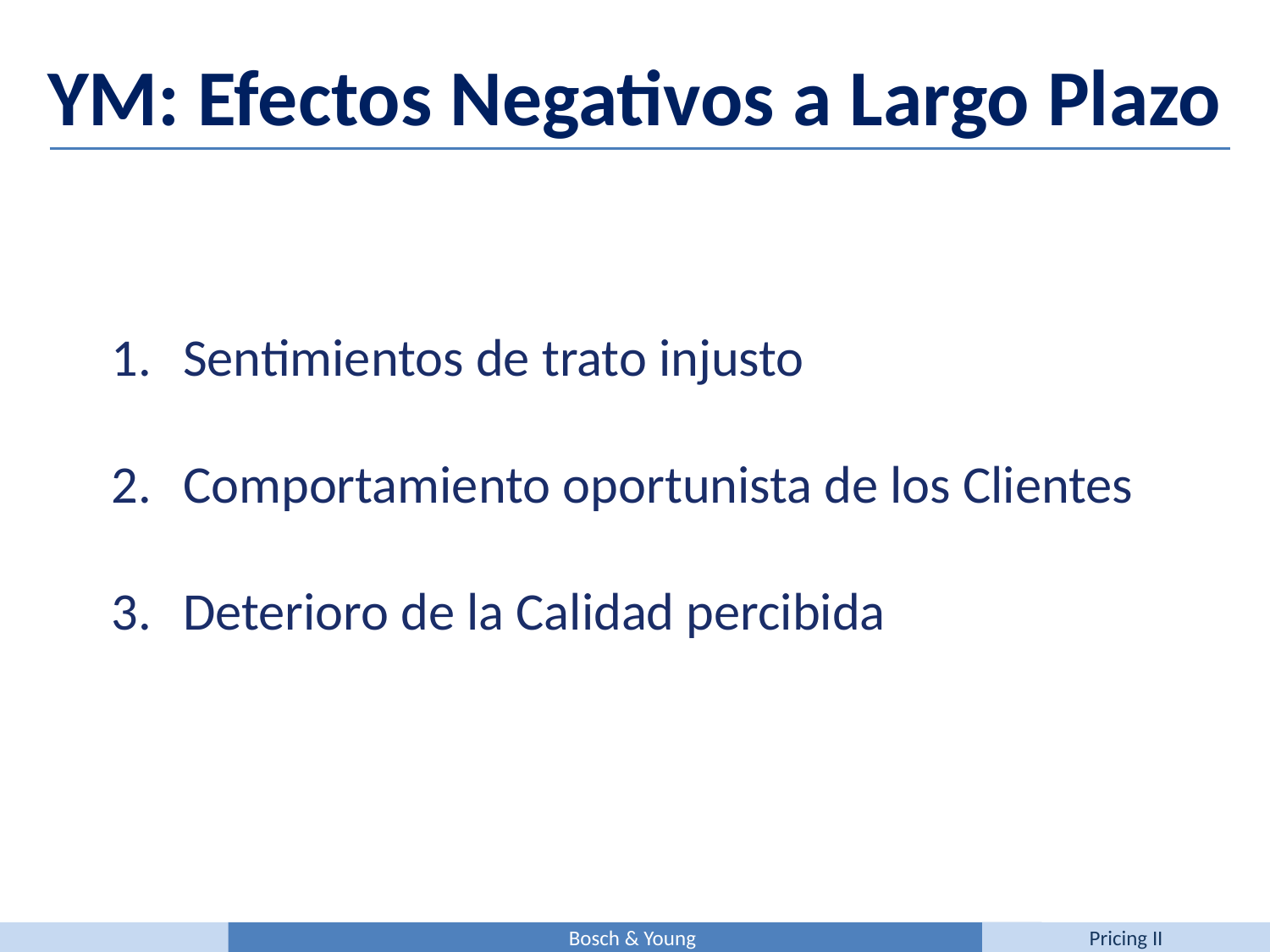

YM: Efectos Negativos a Largo Plazo
Sentimientos de trato injusto

Comportamiento oportunista de los Clientes

Deterioro de la Calidad percibida

Bosch & Young
Pricing II